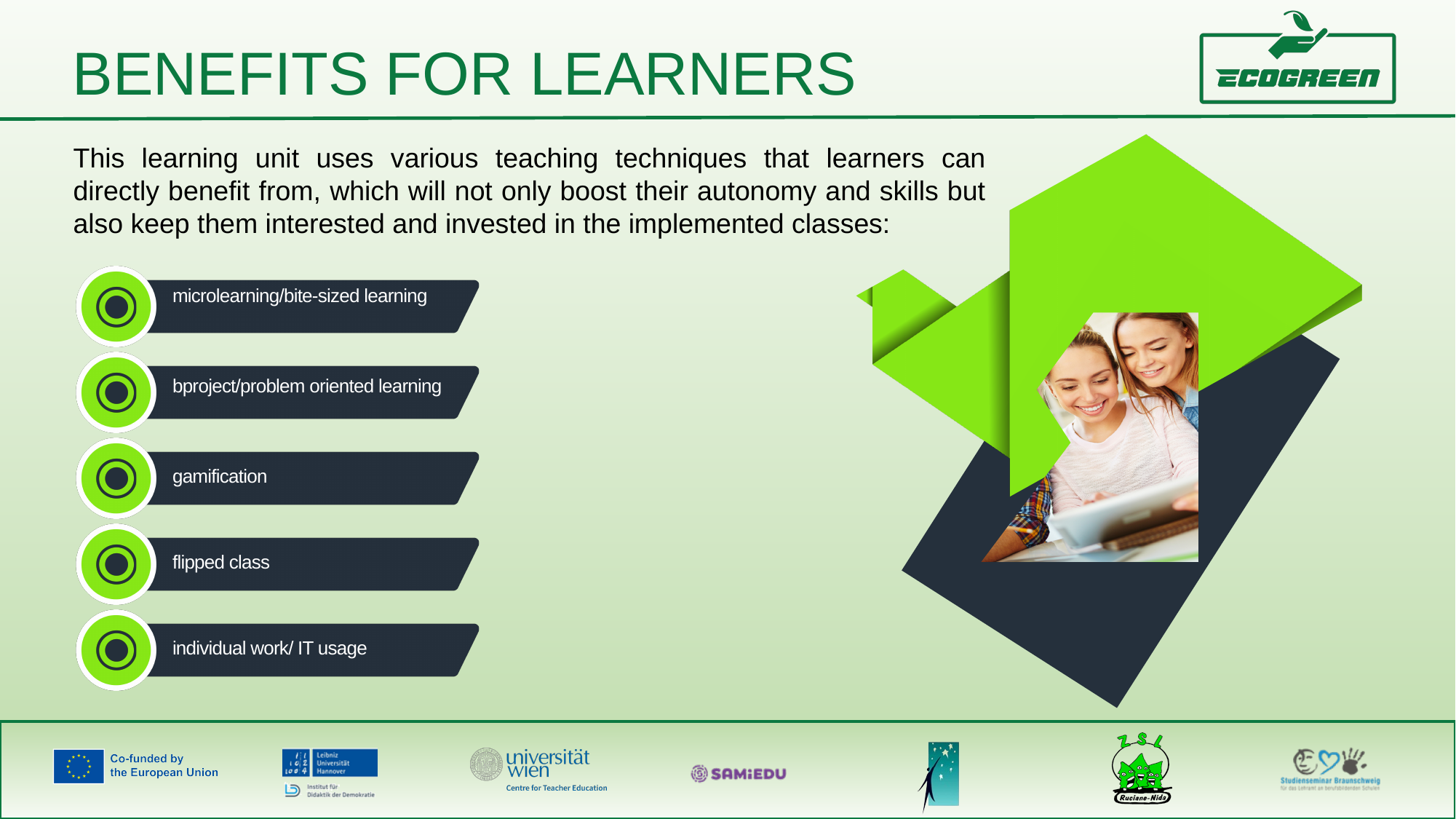

BENEFITS FOR LEARNERS
This learning unit uses various teaching techniques that learners can directly benefit from, which will not only boost their autonomy and skills but also keep them interested and invested in the implemented classes:

microlearning/bite-sized learning

bproject/problem oriented learning

gamification

flipped class

individual work/ IT usage